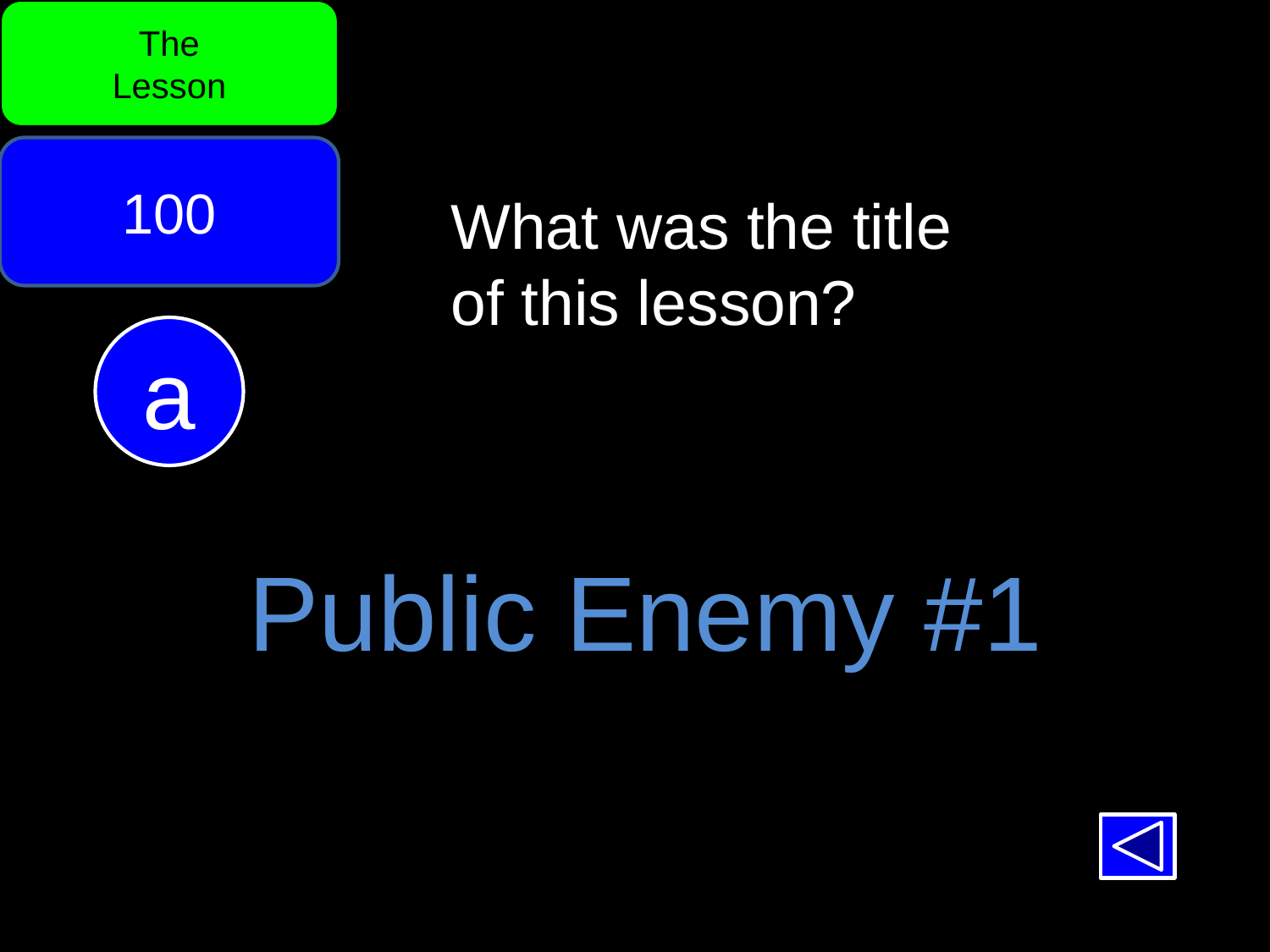

The
Lesson
100
What was the title
of this lesson?
a
Public Enemy #1